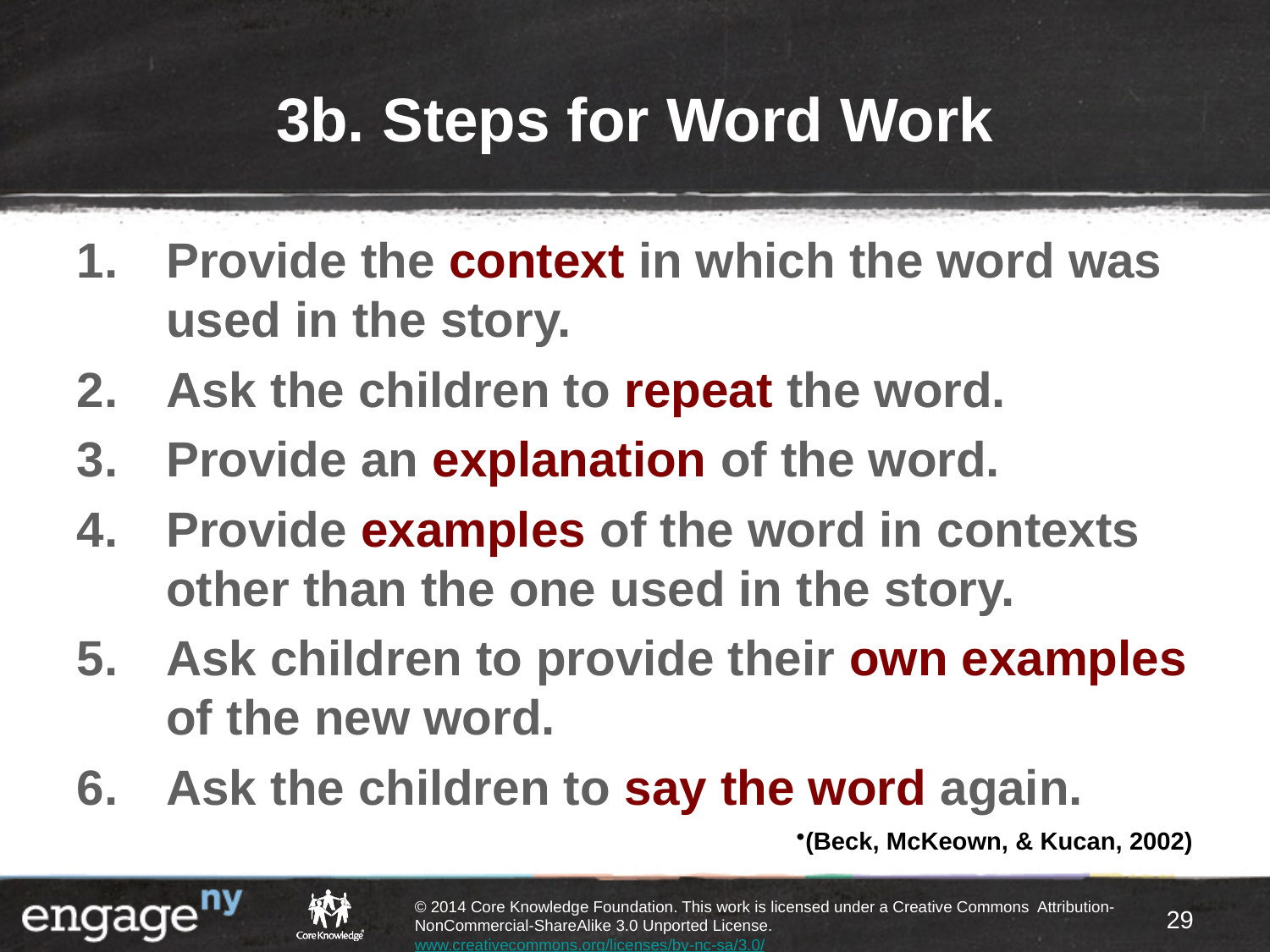

# 3b. Steps for Word Work

Provide the context in which the word was used in the story.
Ask the children to repeat the word.
Provide an explanation of the word.
Provide examples of the word in contexts other than the one used in the story.
Ask children to provide their own examples of the new word.
Ask the children to say the word again.
(Beck, McKeown, & Kucan, 2002)

29